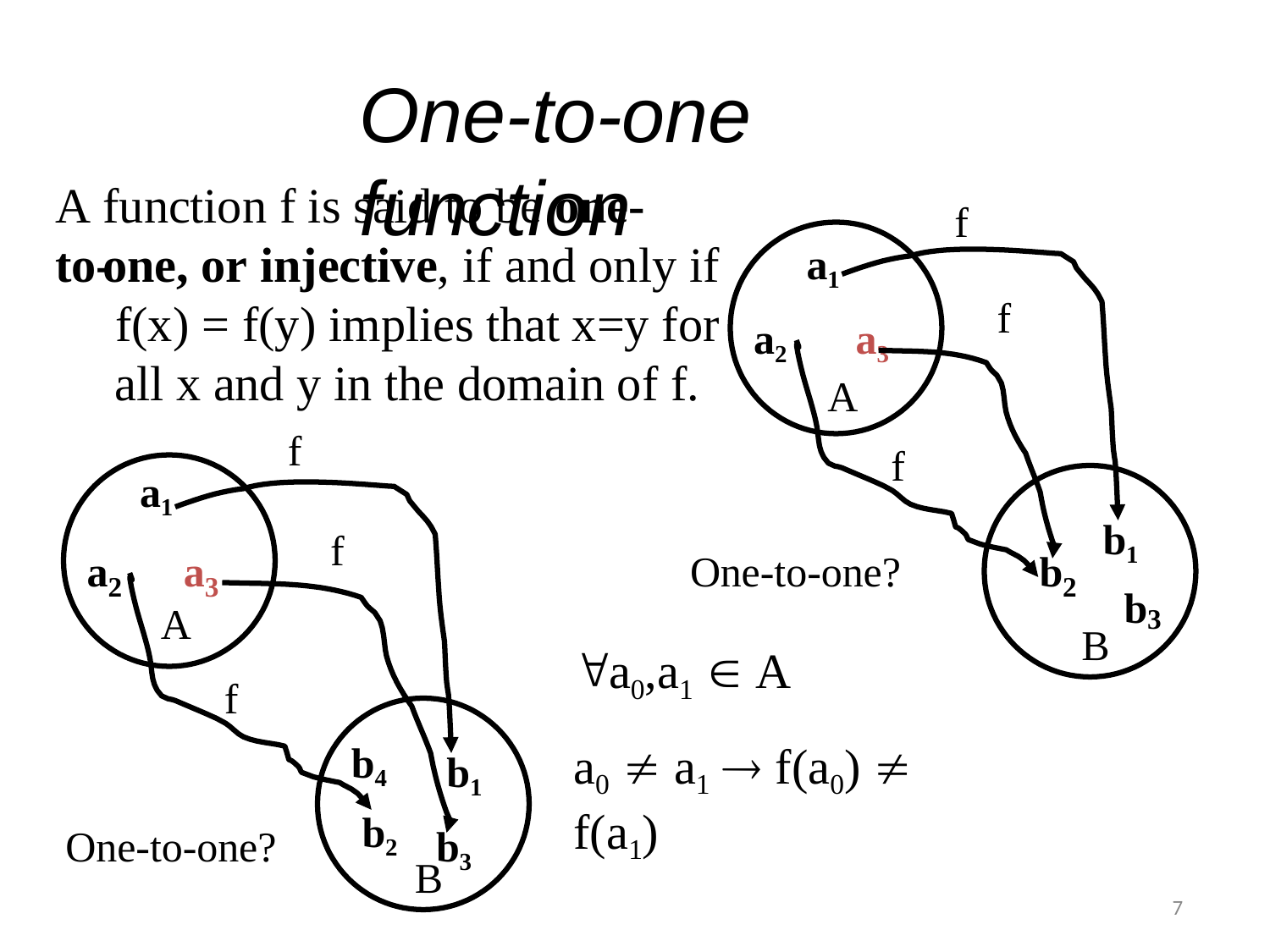

# One-to-one function
A function f is said to be one-to-
f

one, or injective, if and only if  f(x) = f(y) implies that x=y for  all x and y in the domain of f.
f
a1
a1
f
a2	a3
A

f

b1
b
f
a	a
One-to-one?
b
2	3
2

A
3
∀a0,a1  ∈ A
a0 ≠ a1 → f(a0) ≠ f(a1)
B
f
b4  b2
b1
One-to-one?
b3
B
7